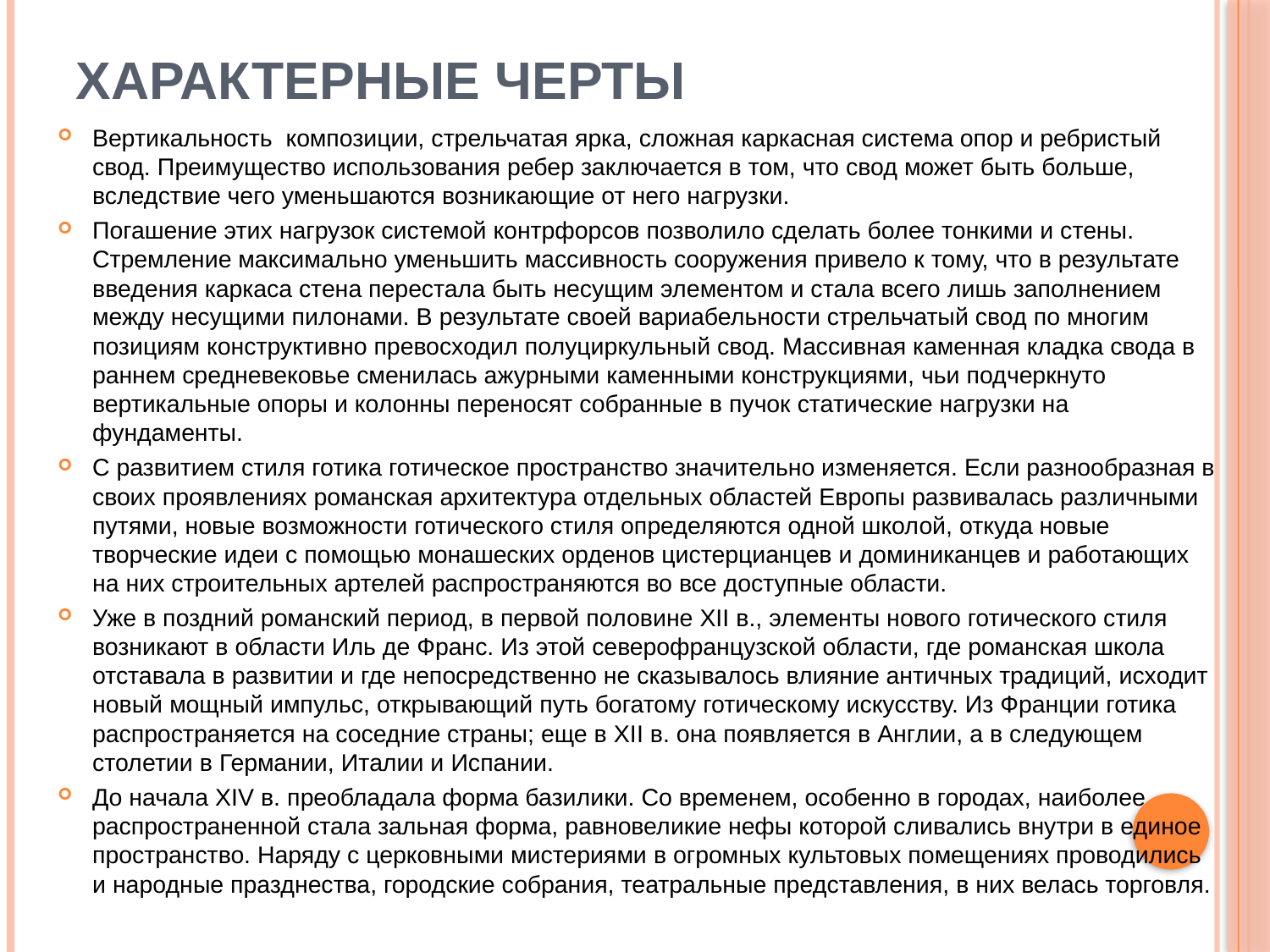

# Характерные черты
Вертикальность  композиции, стрельчатая ярка, сложная каркасная система опор и ребристый свод. Преимущество использования ребер заключается в том, что свод может быть больше, вследствие чего уменьшаются возникающие от него нагрузки.
Погашение этих нагрузок системой контрфорсов позволило сделать более тонкими и стены. Стремление максимально уменьшить массивность сооружения привело к тому, что в результате введения каркаса стена перестала быть несущим элементом и стала всего лишь заполнением между несущими пилонами. В результате своей вариабельности стрельчатый свод по многим позициям конструктивно превосходил полуциркульный свод. Массивная каменная кладка свода в раннем средневековье сменилась ажурными каменными конструкциями, чьи подчеркнуто вертикальные опоры и колонны переносят собранные в пучок статические нагрузки на фундаменты.
С развитием стиля готика готическое пространство значительно изменяется. Если разнообразная в своих проявлениях романская архитектура отдельных областей Европы развивалась различными путями, новые возможности готического стиля определяются одной школой, откуда новые творческие идеи с помощью монашеских орденов цистерцианцев и доминиканцев и работающих на них строительных артелей распространяются во все доступные области.
Уже в поздний романский период, в первой половине XII в., элементы нового готического стиля возникают в области Иль де Франс. Из этой северофранцузской области, где романская школа отставала в развитии и где непосредственно не сказывалось влияние античных традиций, исходит новый мощный импульс, открывающий путь богатому готическому искусству. Из Франции готика распространяется на соседние страны; еще в XII в. она появляется в Англии, а в следующем столетии в Германии, Италии и Испании.
До начала XIV в. преобладала форма базилики. Со временем, особенно в городах, наиболее распространенной стала зальная форма, равновеликие нефы которой сливались внутри в единое пространство. Наряду с церковными мистериями в огромных культовых помещениях проводились и народные празднества, городские собрания, театральные представления, в них велась торговля.